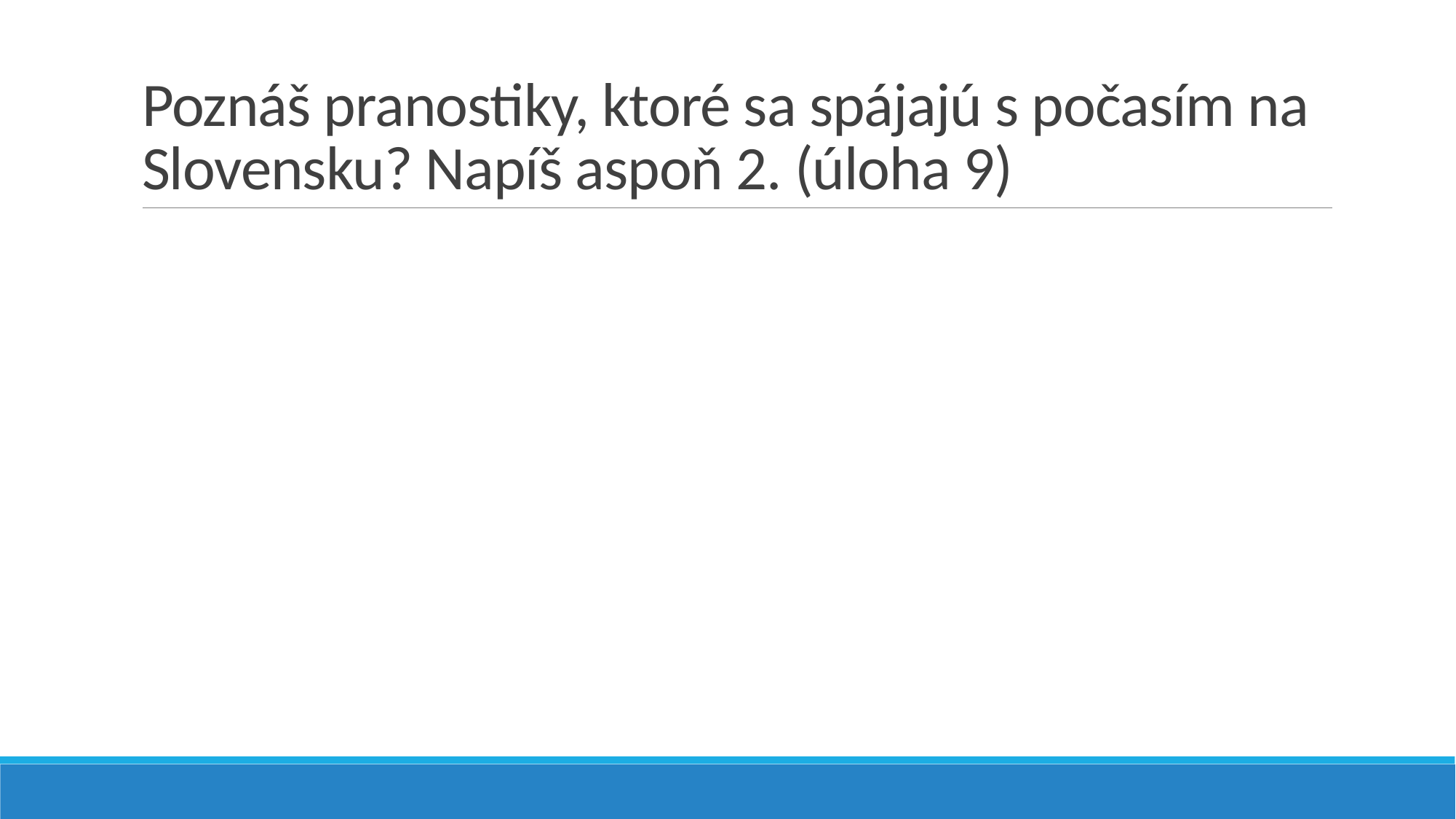

# Poznáš pranostiky, ktoré sa spájajú s počasím na Slovensku? Napíš aspoň 2. (úloha 9)